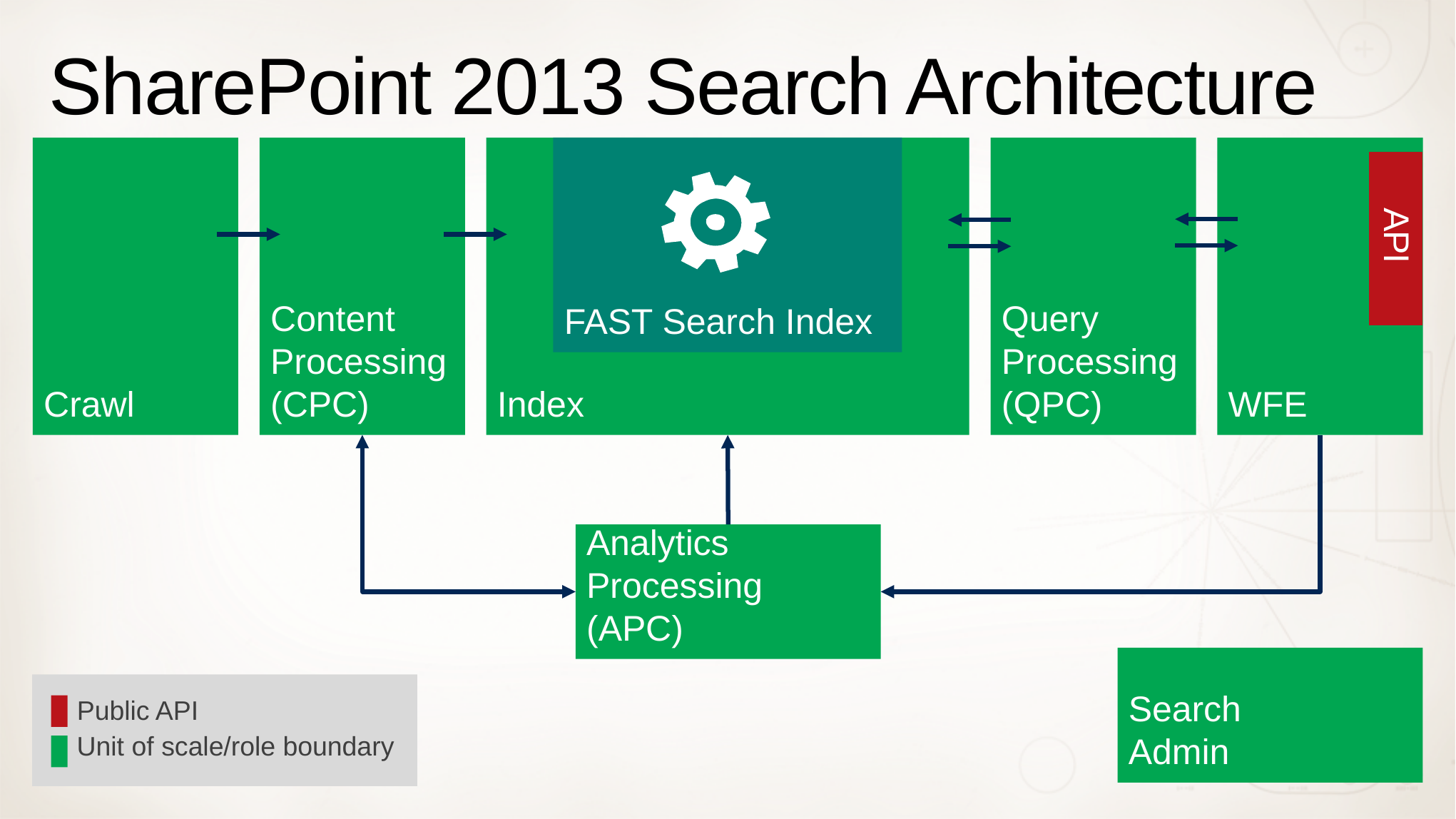

# SharePoint 2013 Search Architecture
FAST Search Index
Crawl
Content
Processing
(CPC)
Index
Query
Processing
(QPC)
WFE
API

Analytics
Processing
(APC)
Search
Admin

Public API

Unit of scale/role boundary